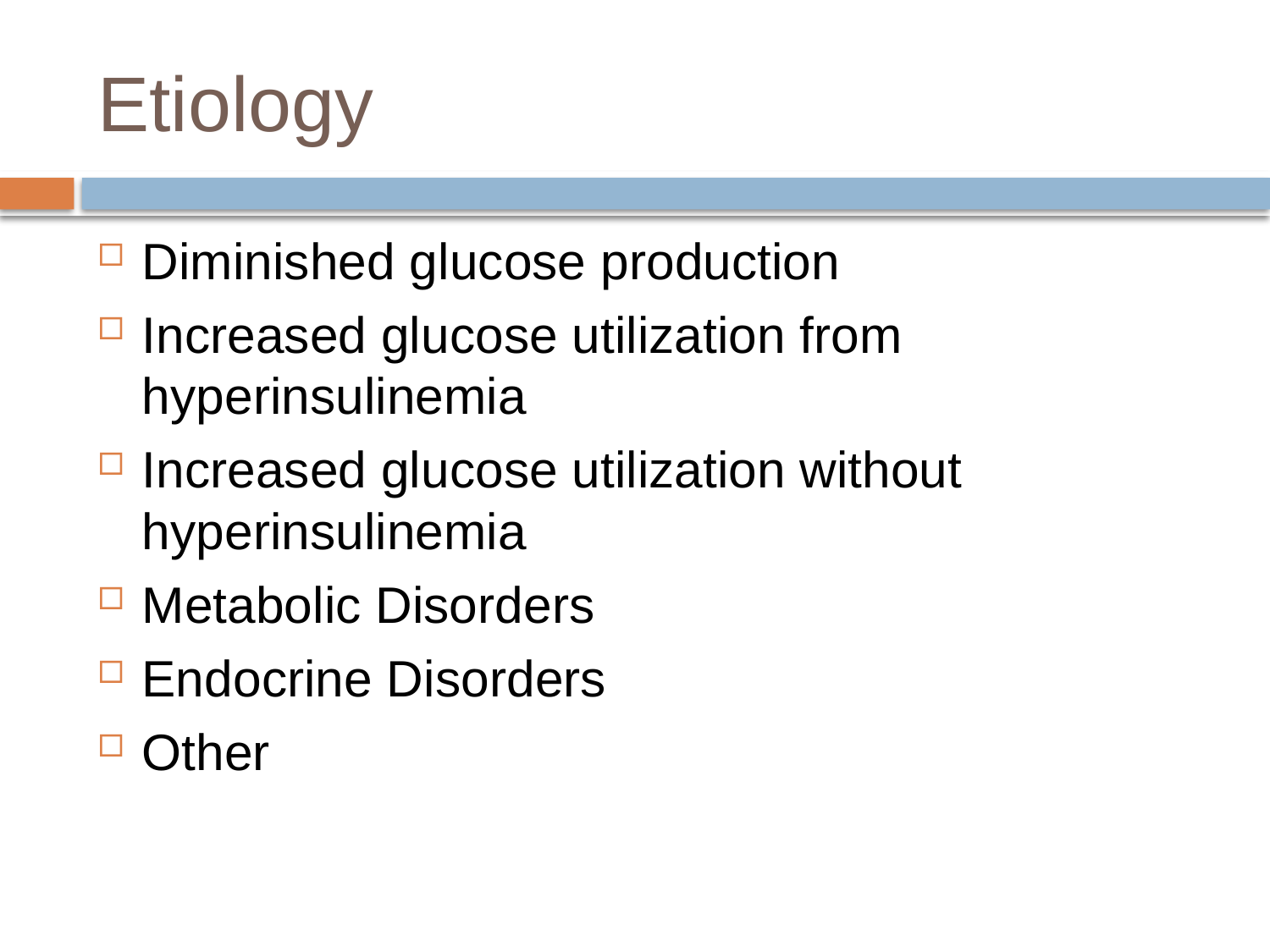

# Etiology
Diminished glucose production
Increased glucose utilization from hyperinsulinemia
Increased glucose utilization without hyperinsulinemia
Metabolic Disorders
Endocrine Disorders
Other